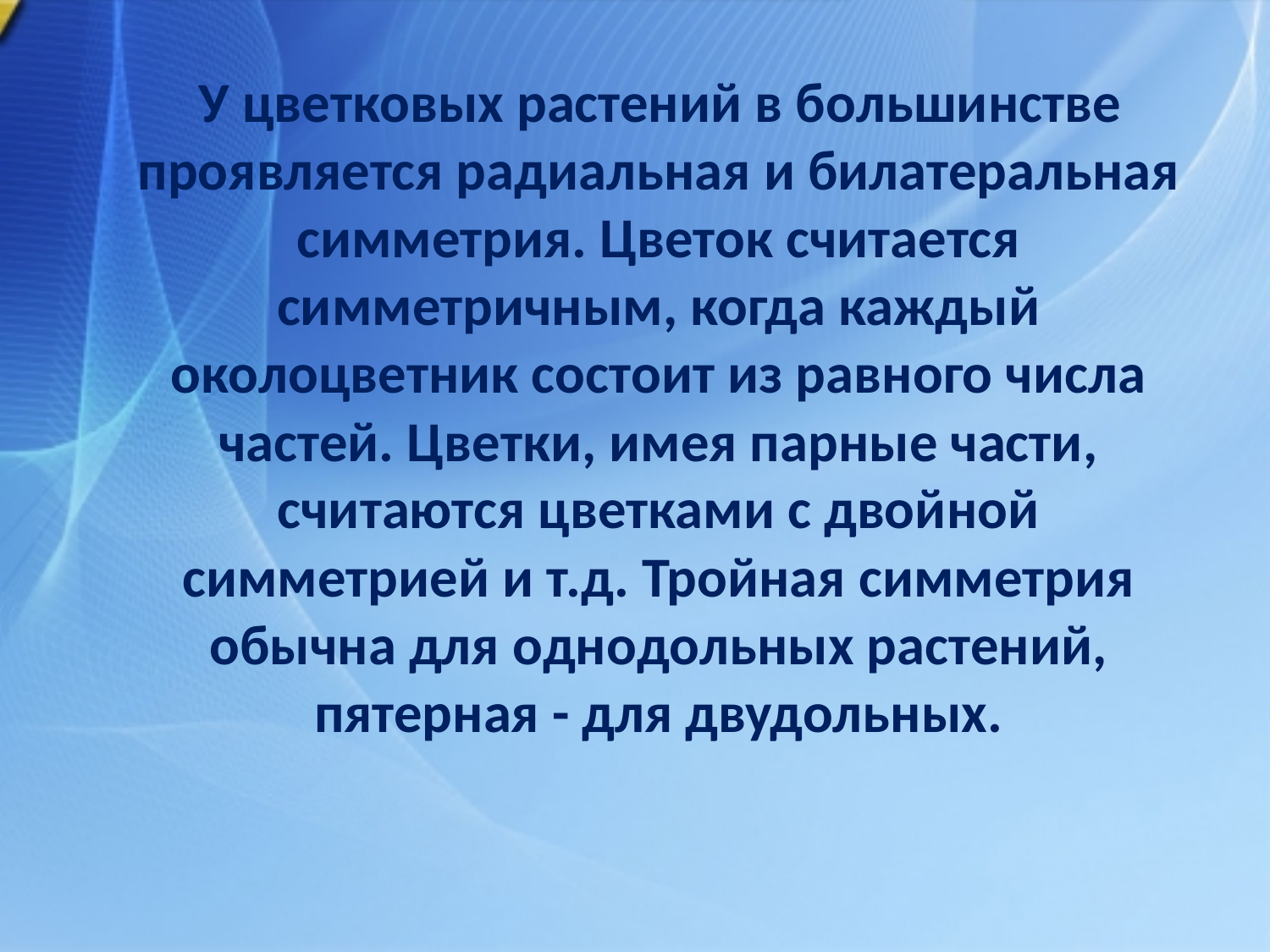

У цветковых растений в большинстве проявляется радиальная и билатеральная симметрия. Цветок считается симметричным, когда каждый околоцветник состоит из равного числа частей. Цветки, имея парные части, считаются цветками с двойной симметрией и т.д. Тройная симметрия обычна для однодольных растений, пятерная - для двудольных.